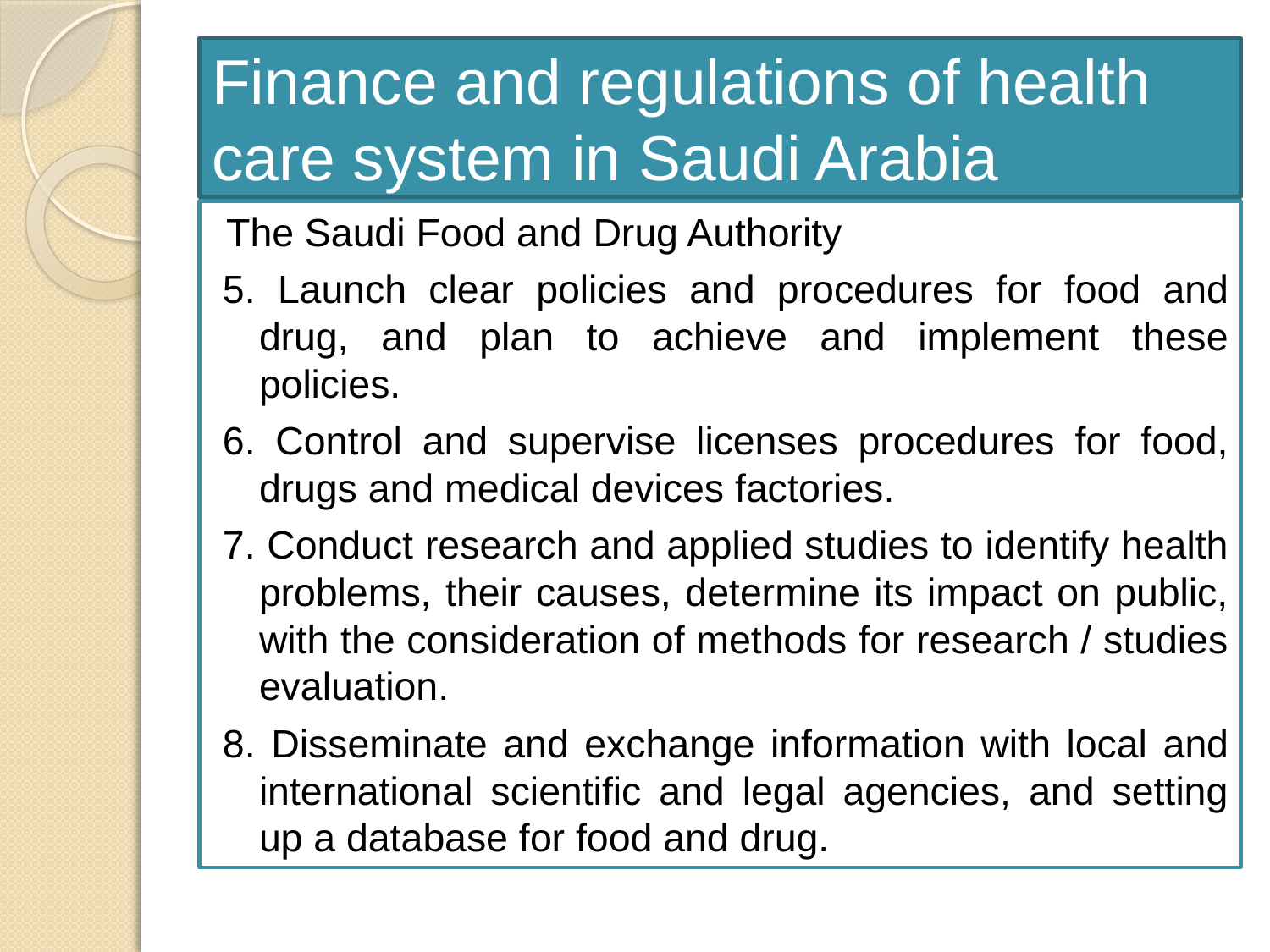

# Finance and regulations of health care system in Saudi Arabia
The Saudi Food and Drug Authority
5. Launch clear policies and procedures for food and drug, and plan to achieve and implement these policies.
6. Control and supervise licenses procedures for food, drugs and medical devices factories.
7. Conduct research and applied studies to identify health problems, their causes, determine its impact on public, with the consideration of methods for research / studies evaluation.
8. Disseminate and exchange information with local and international scientific and legal agencies, and setting up a database for food and drug.